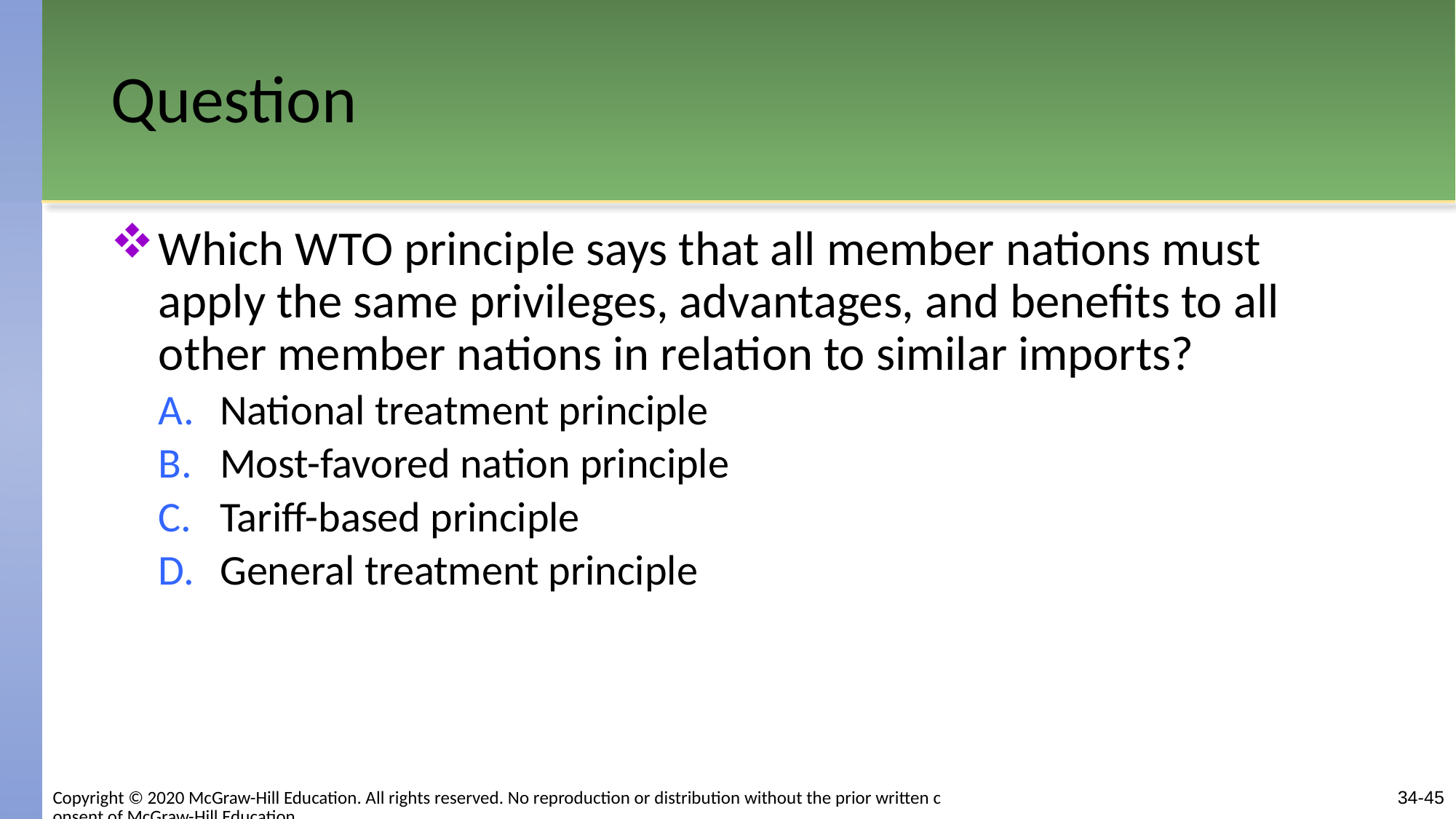

# Question
Which WTO principle says that all member nations must apply the same privileges, advantages, and benefits to all other member nations in relation to similar imports?
National treatment principle
Most-favored nation principle
Tariff-based principle
General treatment principle
Copyright © 2020 McGraw-Hill Education. All rights reserved. No reproduction or distribution without the prior written consent of McGraw-Hill Education.
34-45